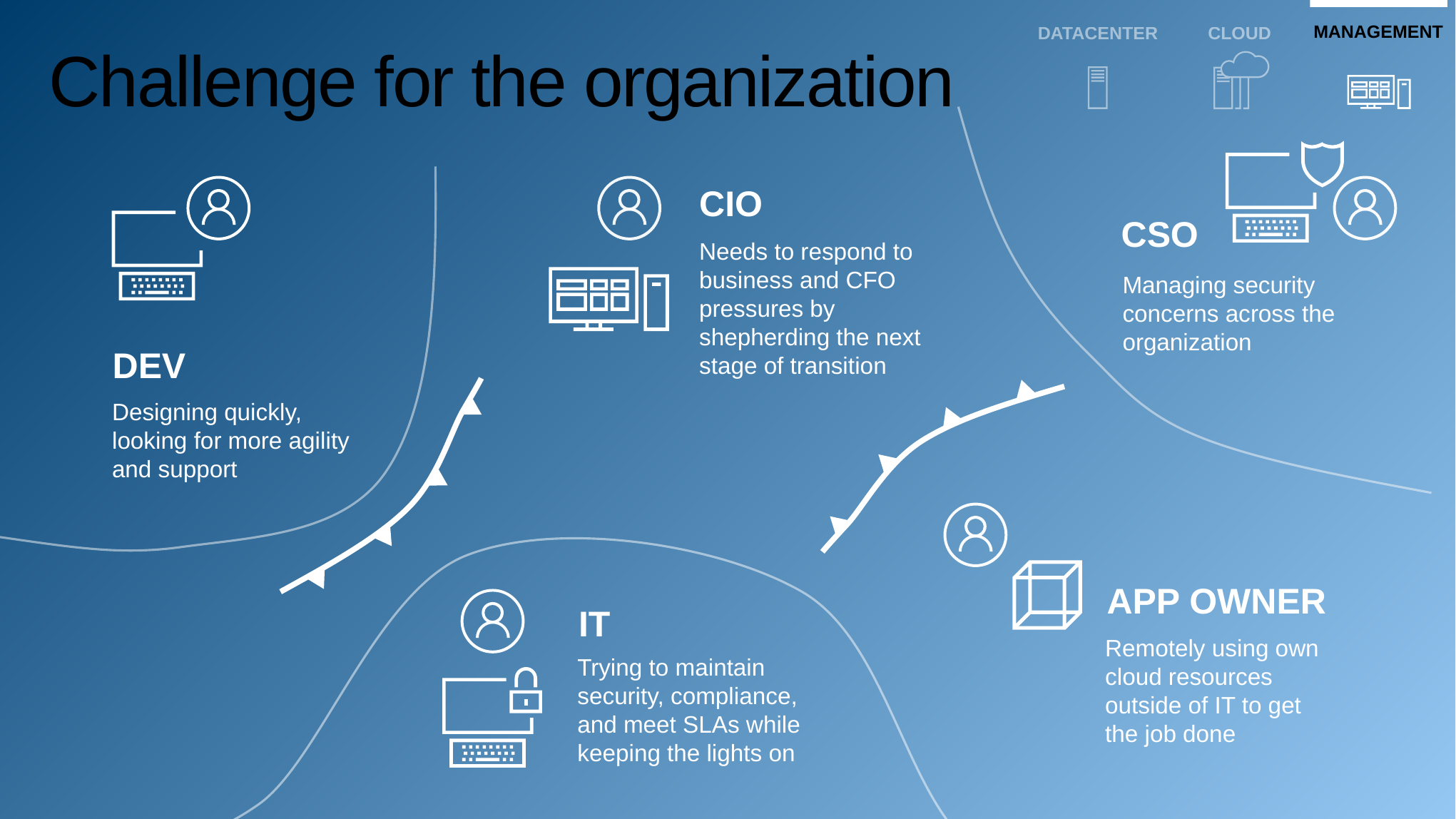

DATACENTER
CLOUD
MANAGEMENT
# Challenge for the organization

CIO

CSO

Needs to respond to business and CFO pressures by shepherding the next stage of transition
Managing security concerns across the organization

DEV

Designing quickly,
looking for more agility and support

APP OWNER
IT

Remotely using own cloud resources outside of IT to get the job done
Trying to maintain security, compliance, and meet SLAs while keeping the lights on